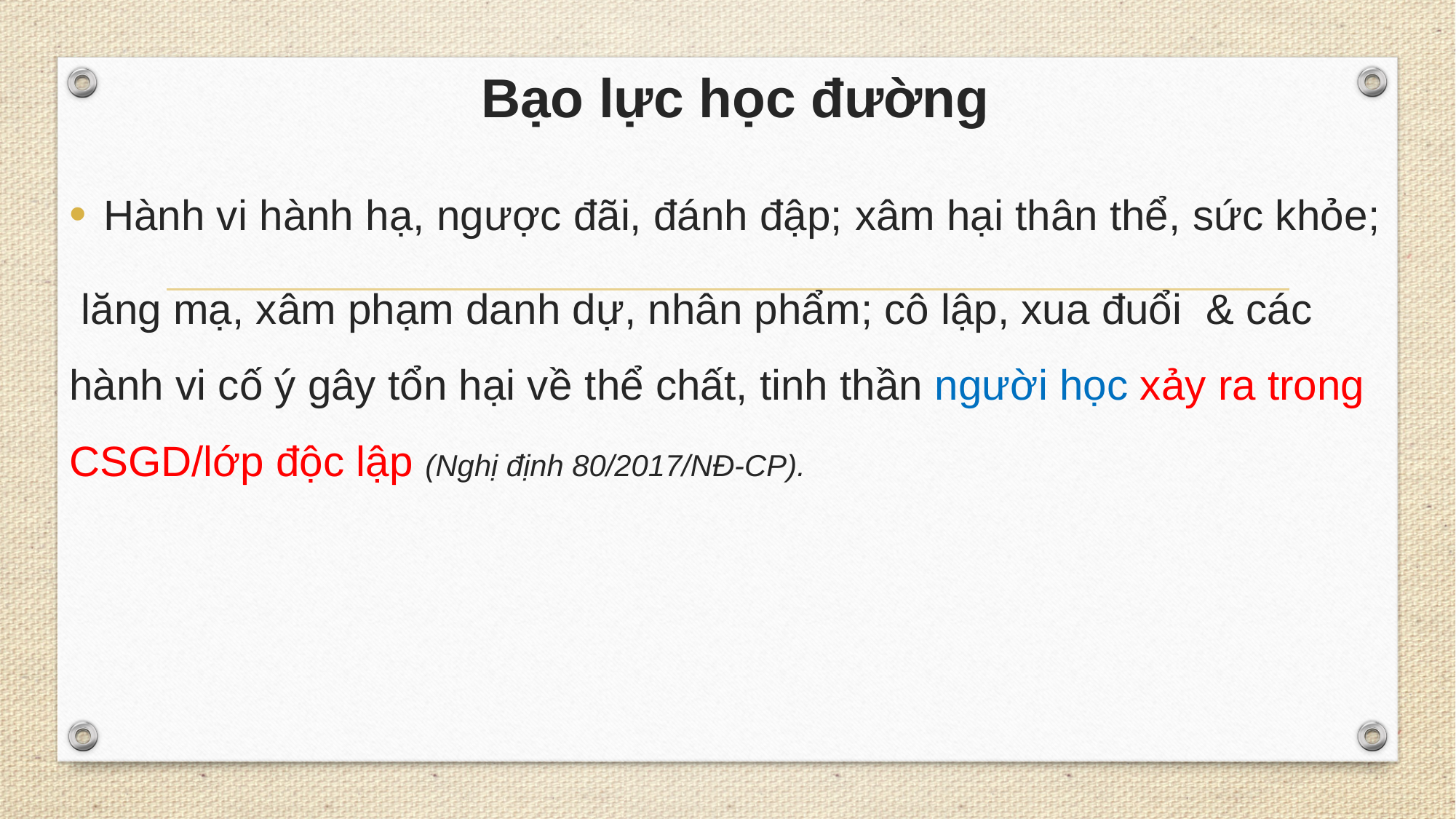

# Bạo lực học đường
Hành vi hành hạ, ngược đãi, đánh đập; xâm hại thân thể, sức khỏe;
 lăng mạ, xâm phạm danh dự, nhân phẩm; cô lập, xua đuổi  & các hành vi cố ý gây tổn hại về thể chất, tinh thần người học xảy ra trong CSGD/lớp độc lập (Nghị định 80/2017/NĐ-CP).